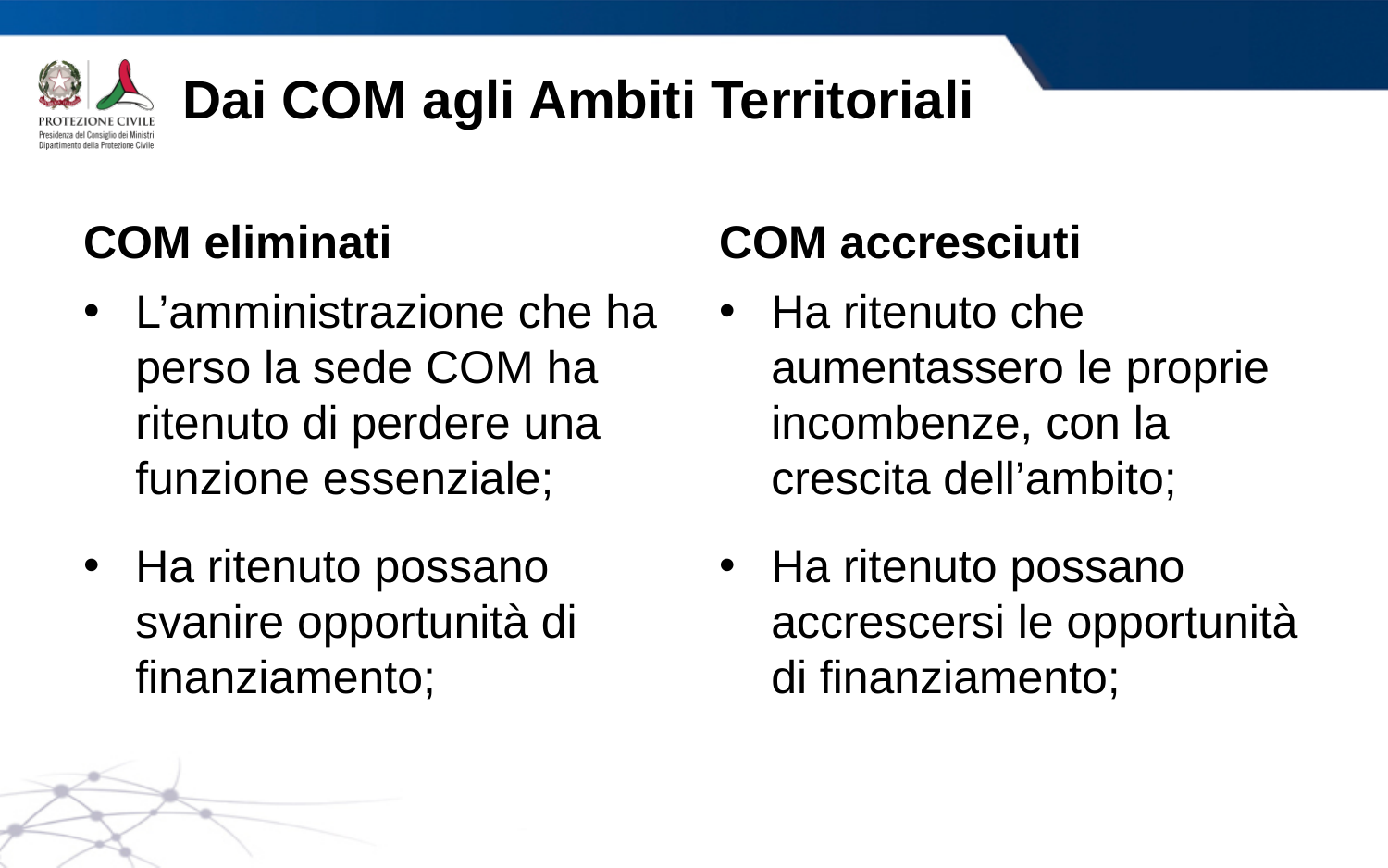

# Dai COM agli Ambiti Territoriali
COM eliminati
COM accresciuti
L’amministrazione che ha perso la sede COM ha ritenuto di perdere una funzione essenziale;
Ha ritenuto possano svanire opportunità di finanziamento;
Ha ritenuto che aumentassero le proprie incombenze, con la crescita dell’ambito;
Ha ritenuto possano accrescersi le opportunità di finanziamento;